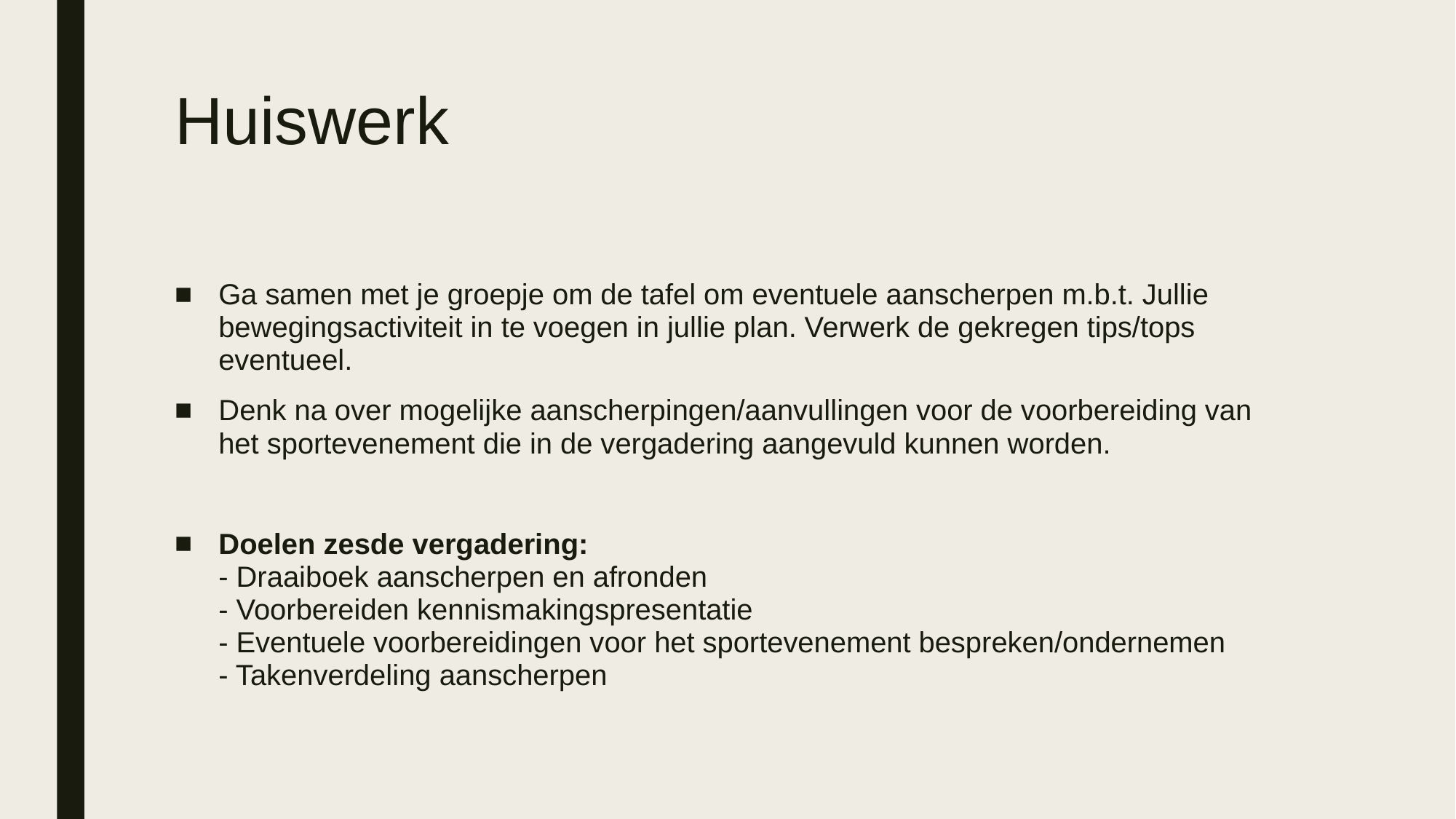

# Huiswerk
Ga samen met je groepje om de tafel om eventuele aanscherpen m.b.t. Jullie bewegingsactiviteit in te voegen in jullie plan. Verwerk de gekregen tips/tops eventueel.
Denk na over mogelijke aanscherpingen/aanvullingen voor de voorbereiding van het sportevenement die in de vergadering aangevuld kunnen worden.

Doelen zesde vergadering:
- Draaiboek aanscherpen en afronden
- Voorbereiden kennismakingspresentatie
- Eventuele voorbereidingen voor het sportevenement bespreken/ondernemen
- Takenverdeling aanscherpen